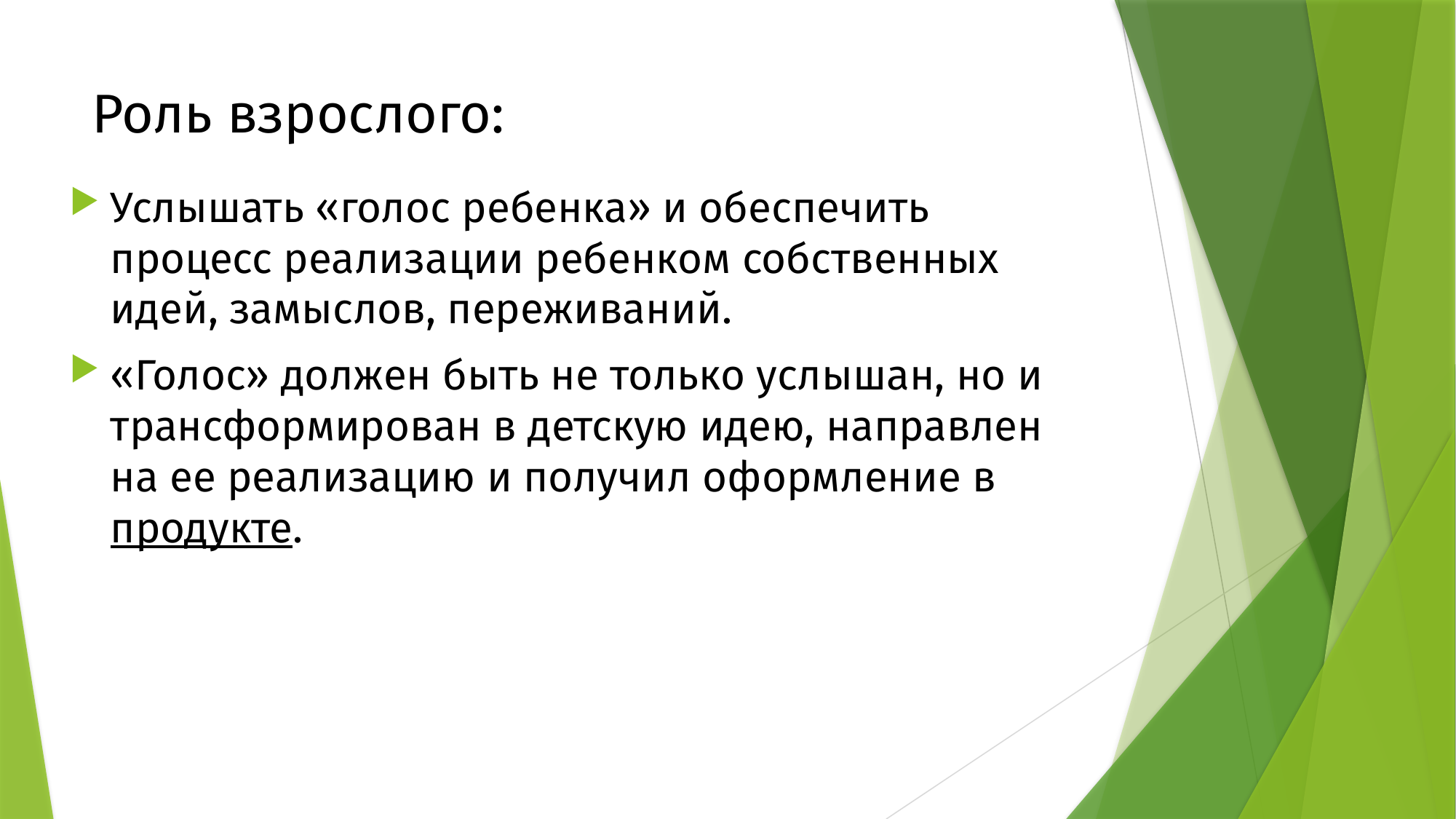

# Роль взрослого:
Услышать «голос ребенка» и обеспечить процесс реализации ребенком собственных идей, замыслов, переживаний.
«Голос» должен быть не только услышан, но и трансформирован в детскую идею, направлен на ее реализацию и получил оформление в продукте.